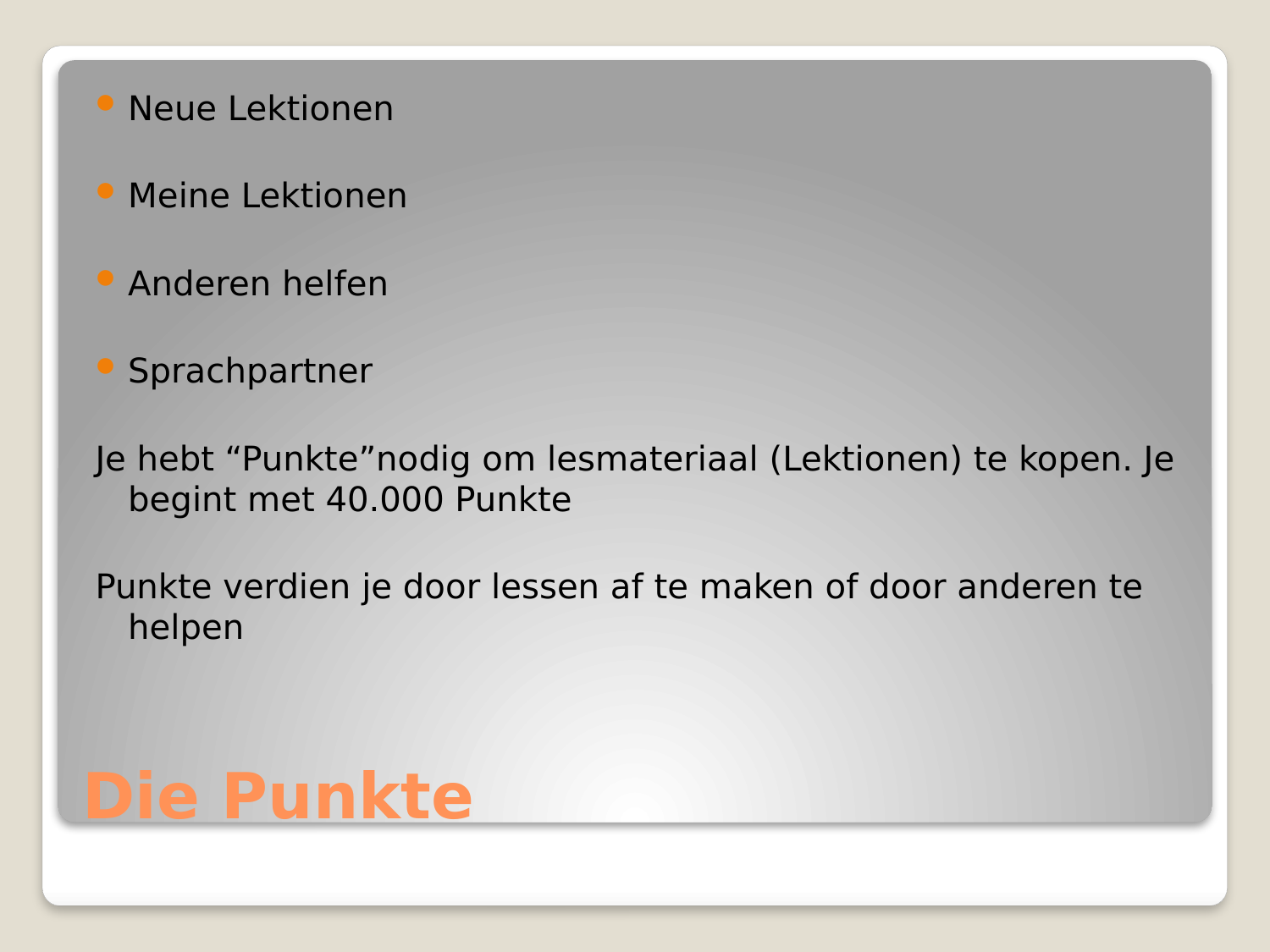

Neue Lektionen

Meine Lektionen

Anderen helfen

Sprachpartner

Je hebt “Punkte”nodig om lesmateriaal (Lektionen) te kopen. Je begint met 40.000 Punkte

Punkte verdien je door lessen af te maken of door anderen te helpen
# Die Punkte